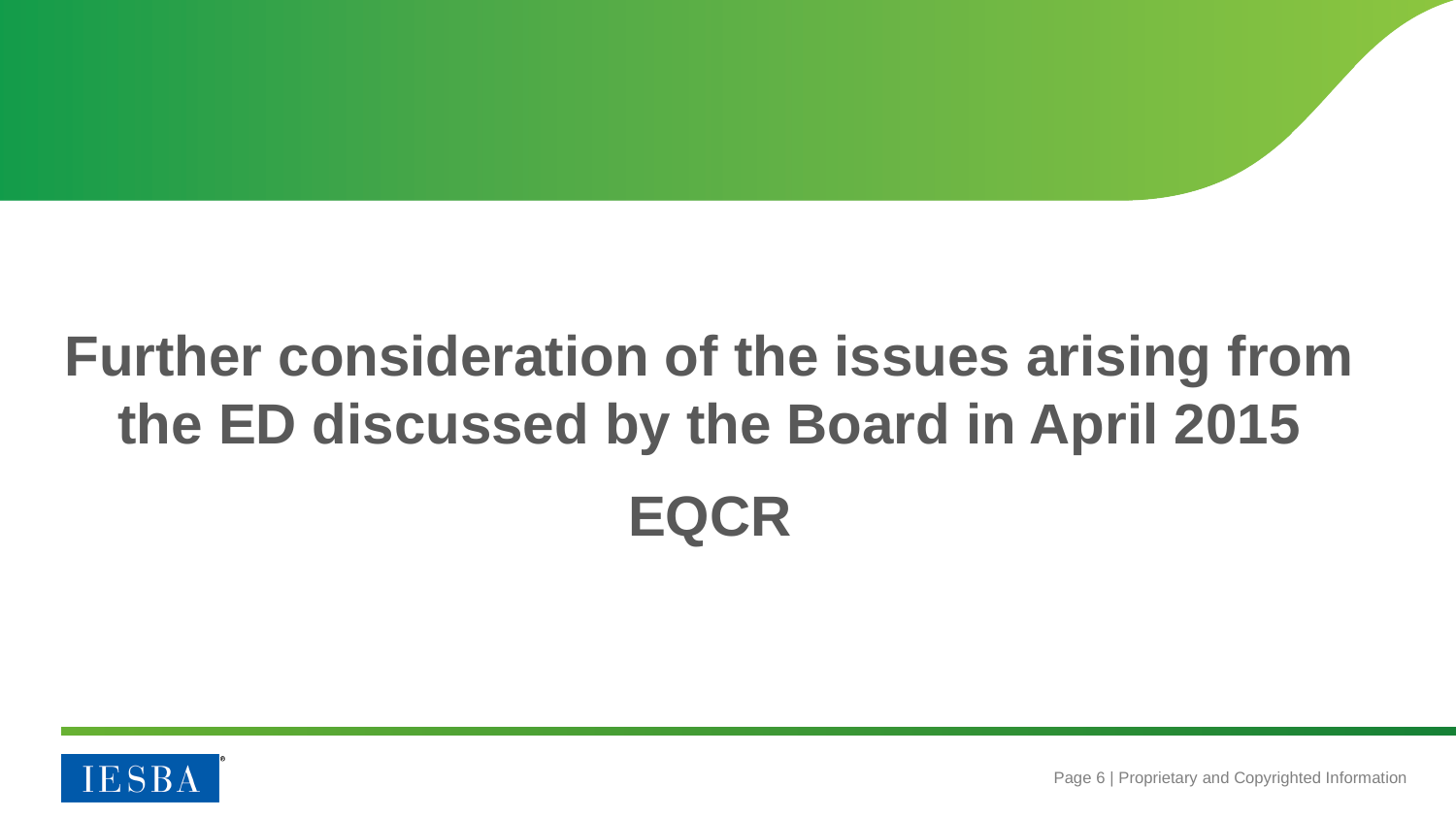

Further consideration of the issues arising from the ED discussed by the Board in April 2015
EQCR